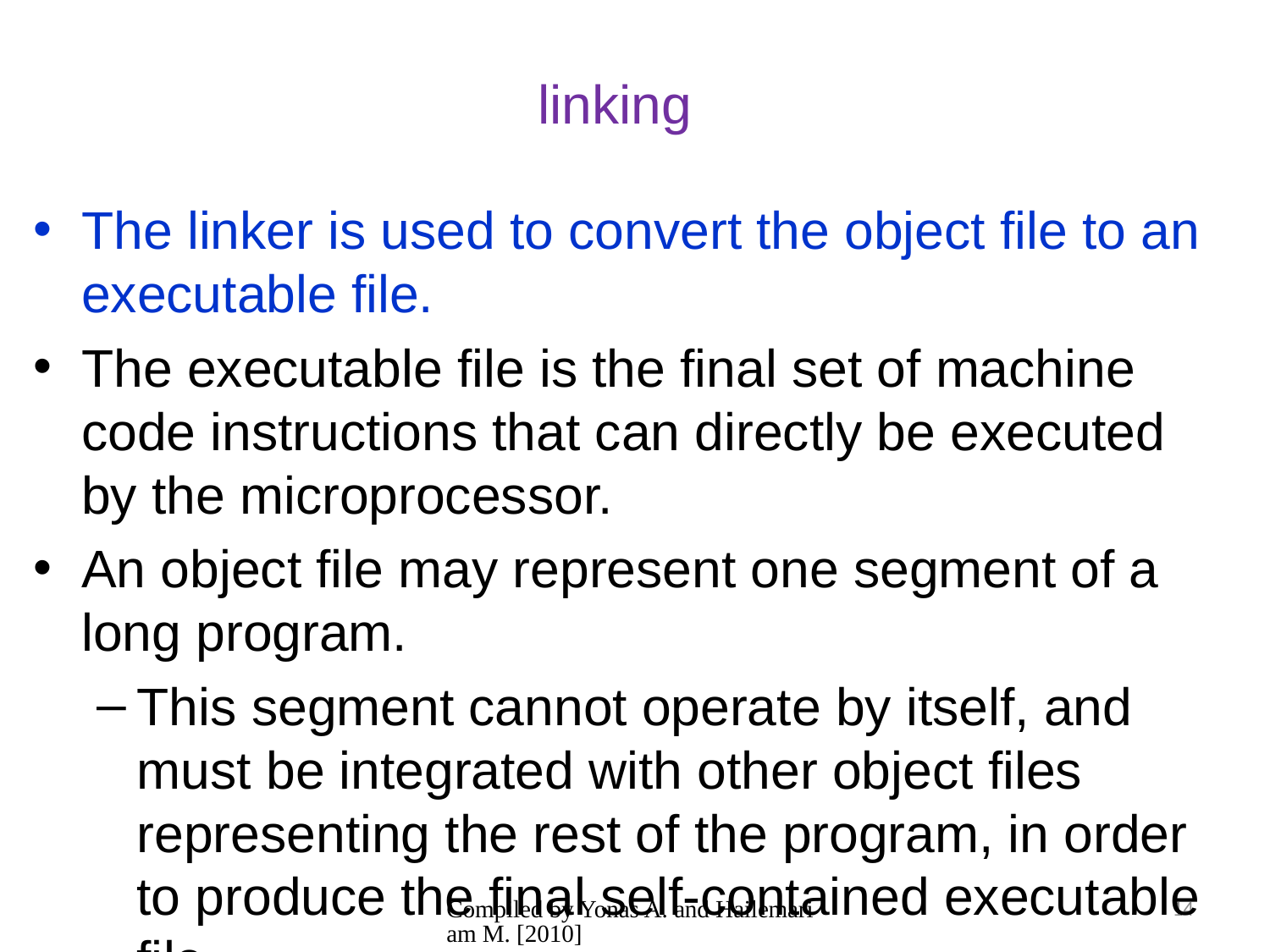

# linking
The linker is used to convert the object file to an executable file.
The executable file is the final set of machine code instructions that can directly be executed by the microprocessor.
An object file may represent one segment of a long program.
This segment cannot operate by itself, and must be integrated with other object files representing the rest of the program, in order to produce the final self-contained executable file.

Compiled by Yonas A. and Hailemariam M. [2010]
14